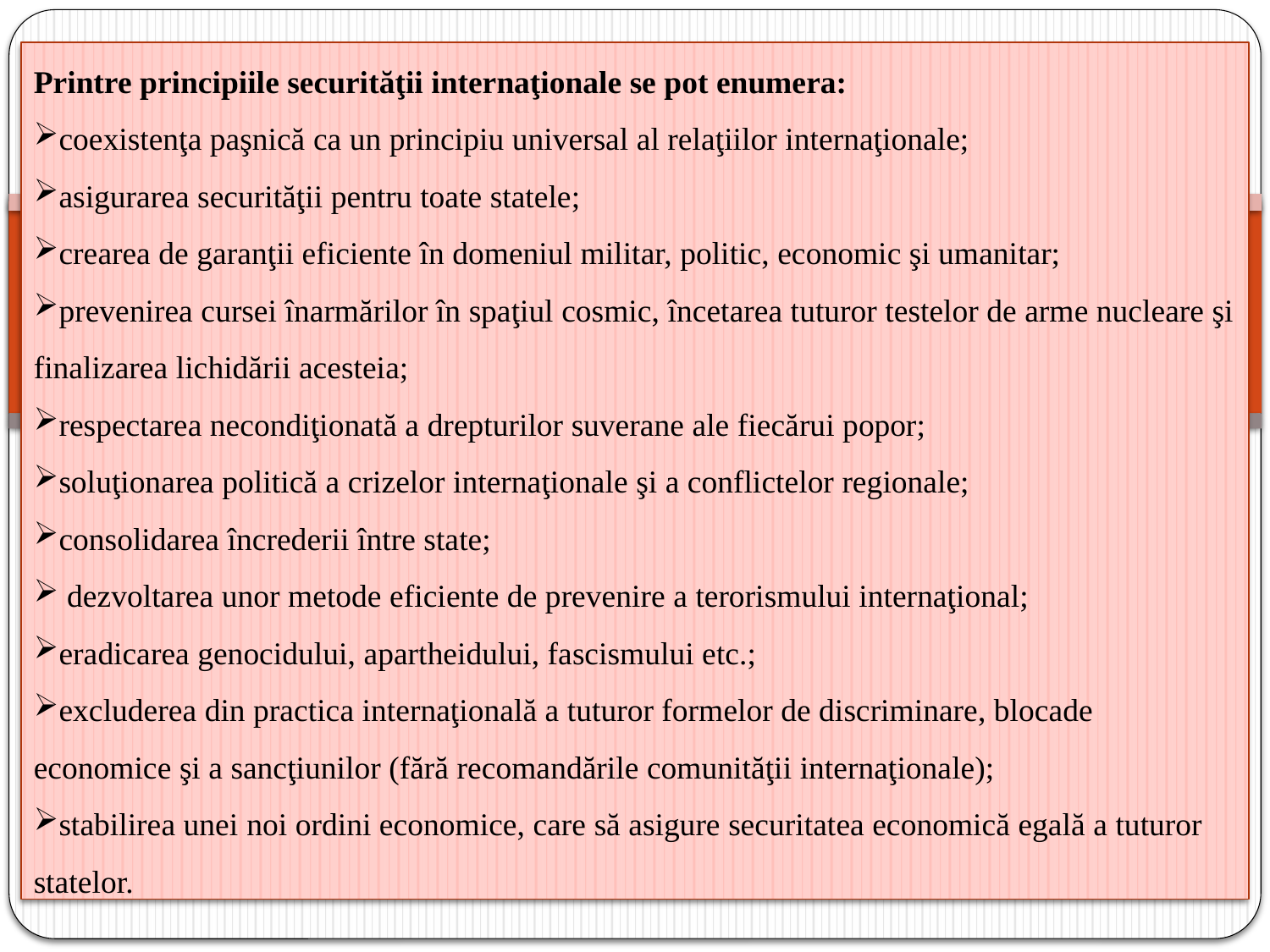

Printre principiile securităţii internaţionale se pot enumera:
coexistenţa paşnică ca un principiu universal al relaţiilor internaţionale;
asigurarea securităţii pentru toate statele;
crearea de garanţii eficiente în domeniul militar, politic, economic şi umanitar;
prevenirea cursei înarmărilor în spaţiul cosmic, încetarea tuturor testelor de arme nucleare şi finalizarea lichidării acesteia;
respectarea necondiţionată a drepturilor suverane ale fiecărui popor;
soluţionarea politică a crizelor internaţionale şi a conflictelor regionale;
consolidarea încrederii între state;
 dezvoltarea unor metode eficiente de prevenire a terorismului internaţional;
eradicarea genocidului, apartheidului, fascismului etc.;
excluderea din practica internaţională a tuturor formelor de discriminare, blocade economice şi a sancţiunilor (fără recomandările comunităţii internaţionale);
stabilirea unei noi ordini economice, care să asigure securitatea economică egală a tuturor statelor.